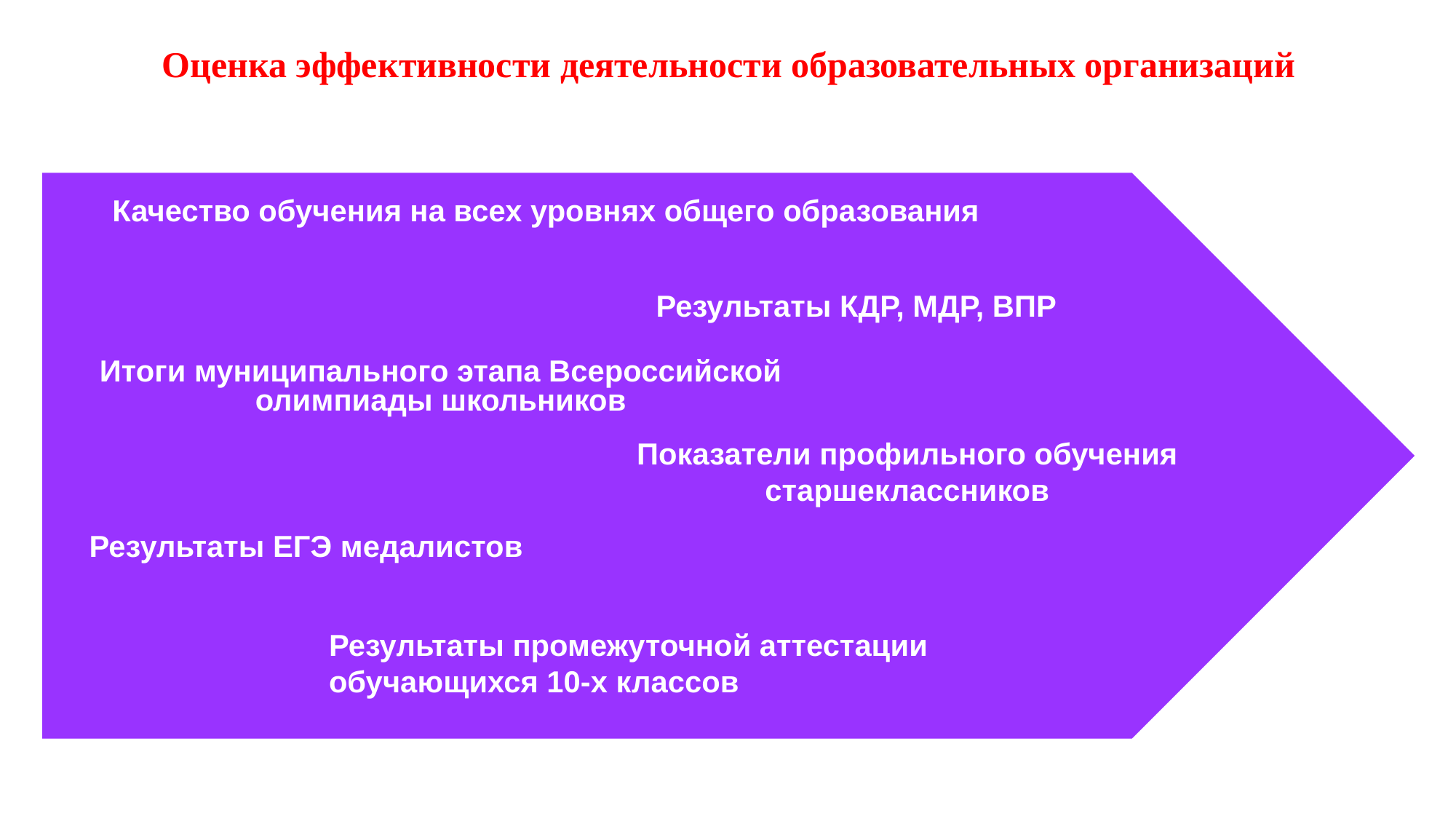

# Оценка эффективности деятельности образовательных организаций

Качество обучения на всех уровнях общего образования
Результаты КДР, МДР, ВПР
Итоги муниципального этапа Всероссийской олимпиады школьников
Показатели профильного обучения старшеклассников
Результаты ЕГЭ медалистов
Результаты промежуточной аттестации обучающихся 10-х классов